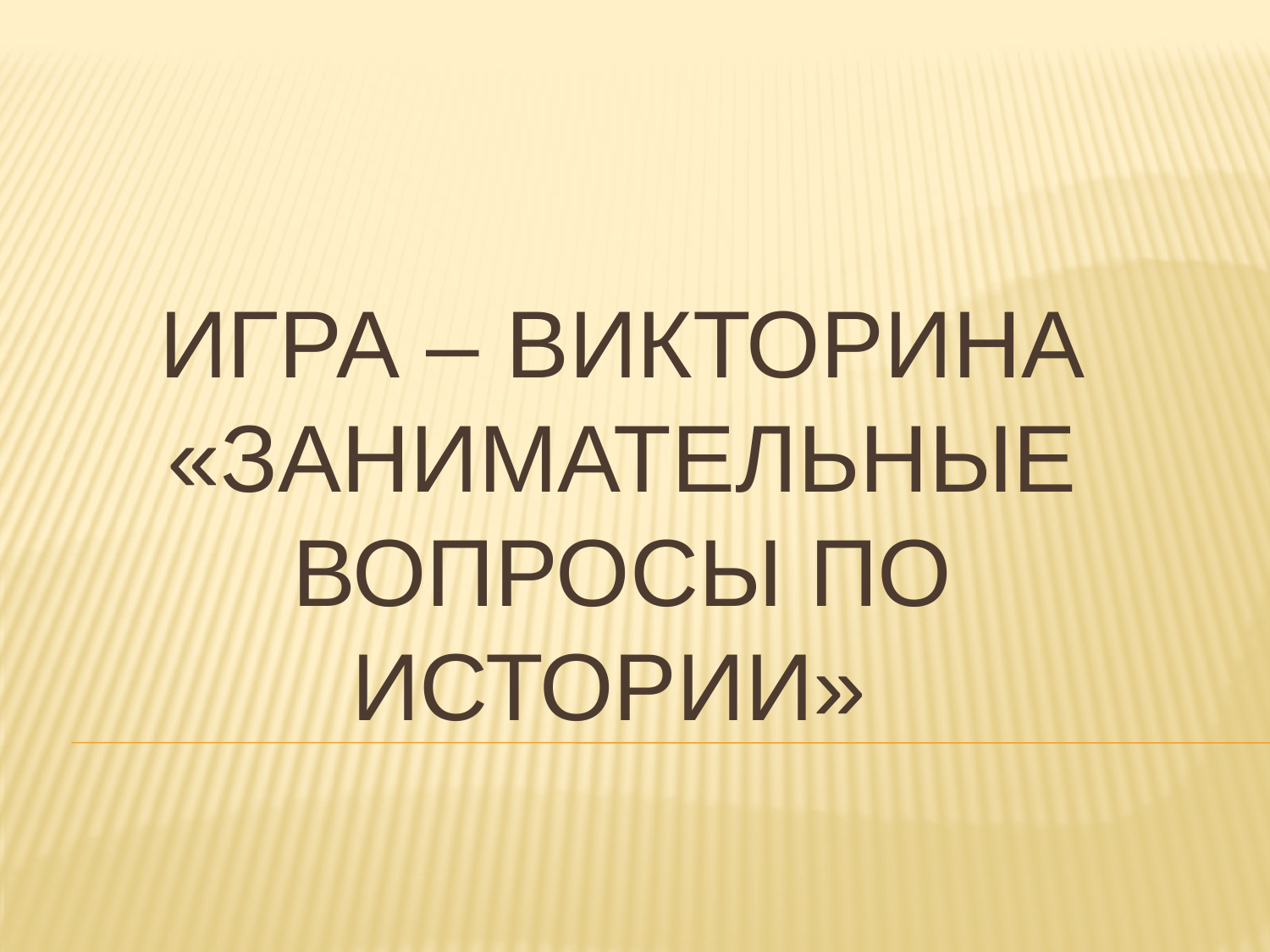

# Игра – ВИКТОРИНА «занимательные вопросы по истории»